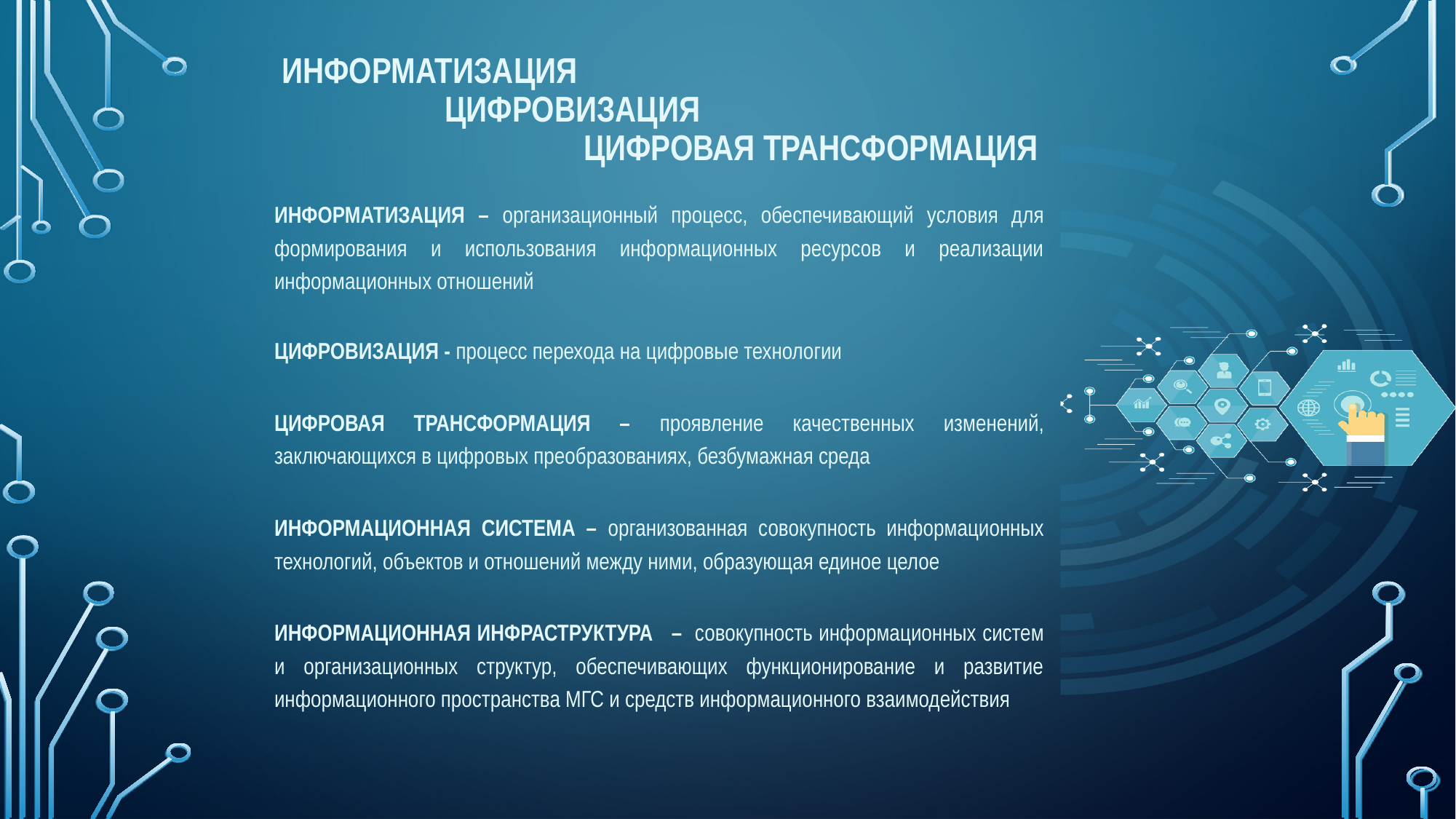

# Информатизация цифровизация цифровая трансформация
ИНФОРМАТИЗАЦИЯ – организационный процесс, обеспечивающий условия для формирования и использования информационных ресурсов и реализации информационных отношений

ЦИФРОВИЗАЦИЯ - процесс перехода на цифровые технологии

ЦИФРОВАЯ ТРАНСФОРМАЦИЯ – проявление качественных изменений, заключающихся в цифровых преобразованиях, безбумажная среда

ИНФОРМАЦИОННАЯ СИСТЕМА – организованная совокупность информационных технологий, объектов и отношений между ними, образующая единое целое

ИНФОРМАЦИОННАЯ ИНФРАСТРУКТУРА   –  совокупность информационных систем и организационных структур, обеспечивающих функционирование и развитие информационного пространства МГС и средств информационного взаимодействия